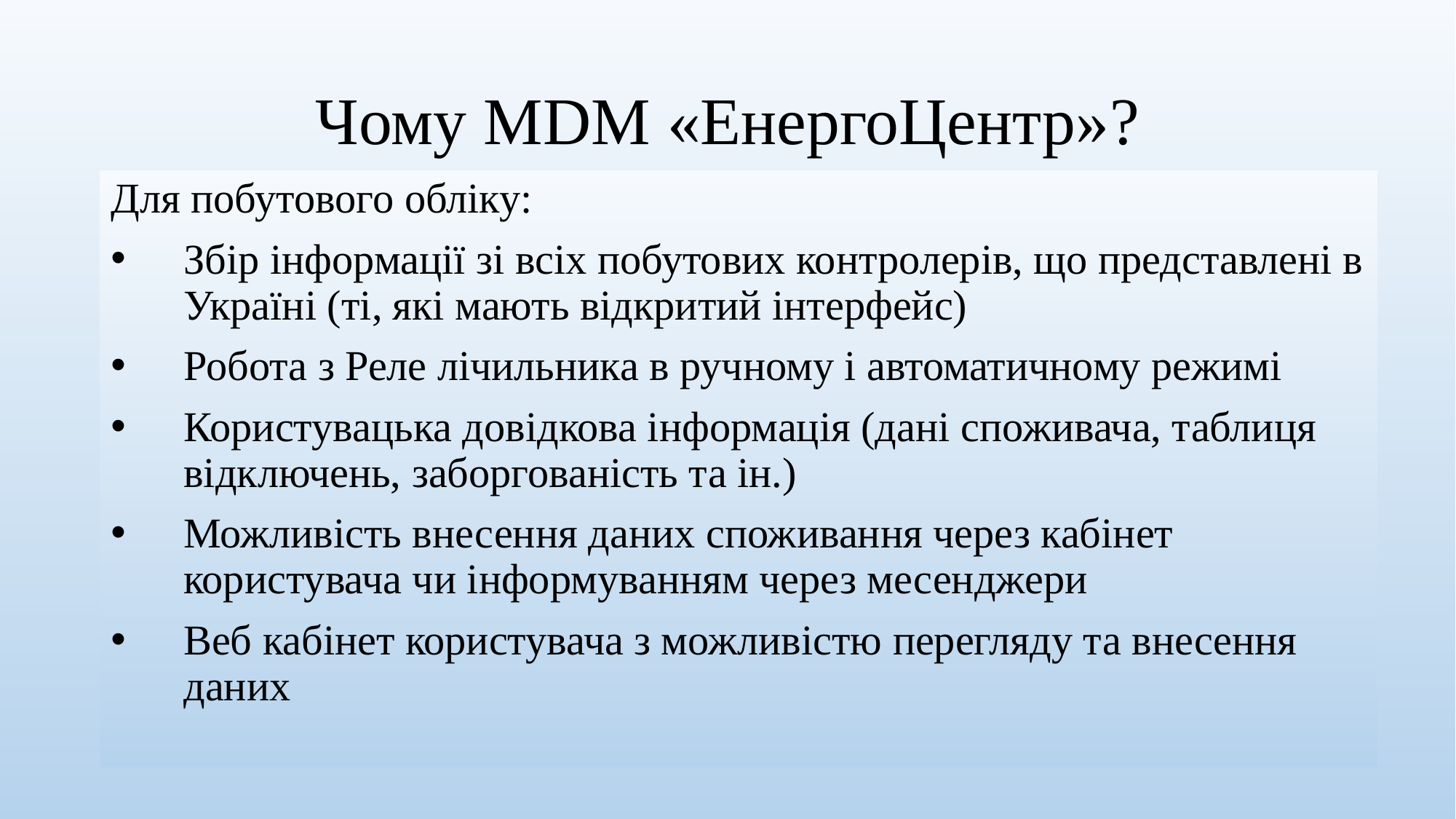

# Чому MDM «ЕнергоЦентр»?
Для побутового обліку:
Збір інформації зі всіх побутових контролерів, що представлені в Україні (ті, які мають відкритий інтерфейс)
Робота з Реле лічильника в ручному і автоматичному режимі
Користувацька довідкова інформація (дані споживача, таблиця відключень, заборгованість та ін.)
Можливість внесення даних споживання через кабінет користувача чи інформуванням через месенджери
Веб кабінет користувача з можливістю перегляду та внесення даних